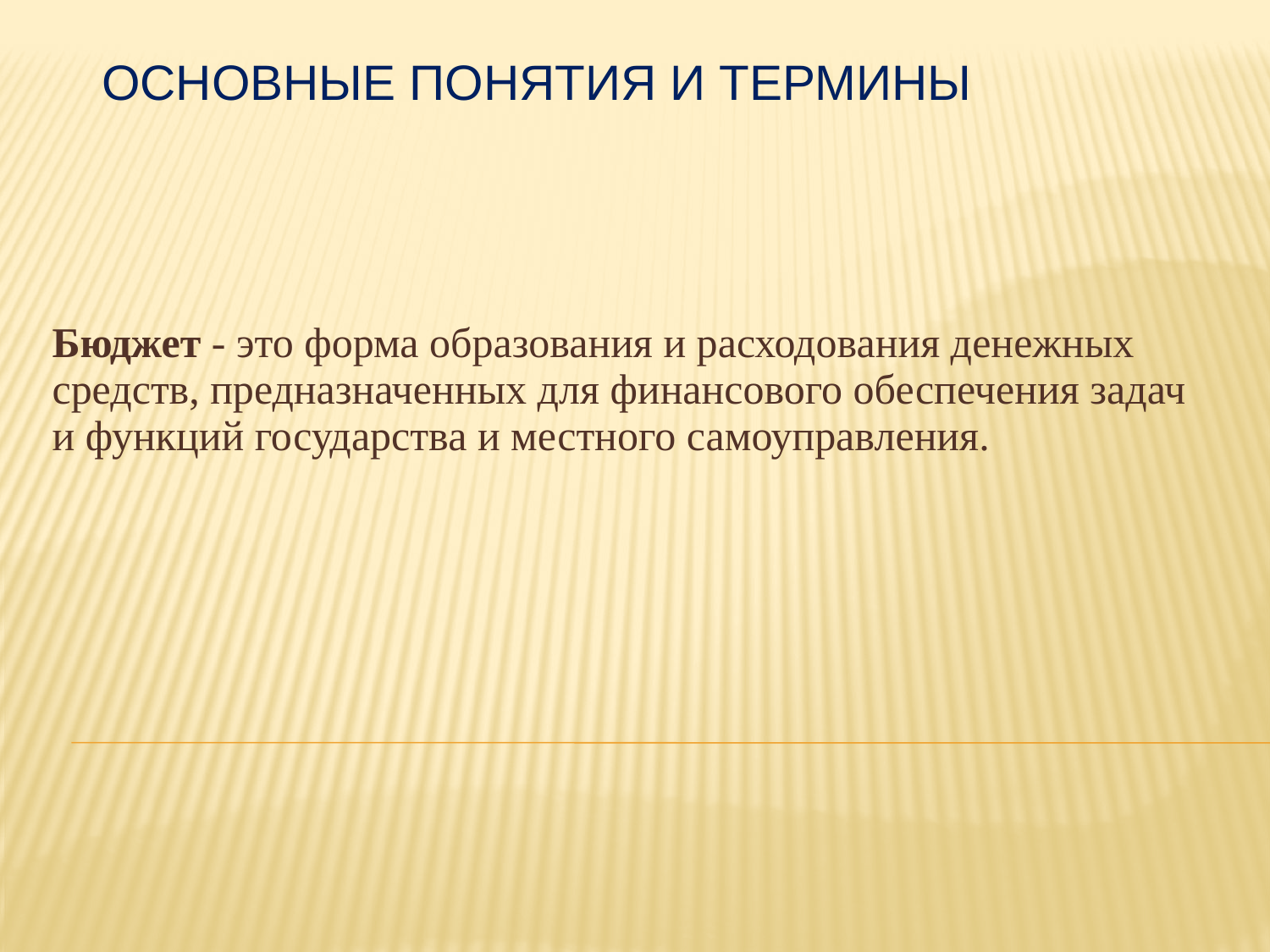

# Основные понятия и термины
Бюджет - это форма образования и расходования денежных средств, предназначенных для финансового обеспечения задач и функций государства и местного самоуправления.